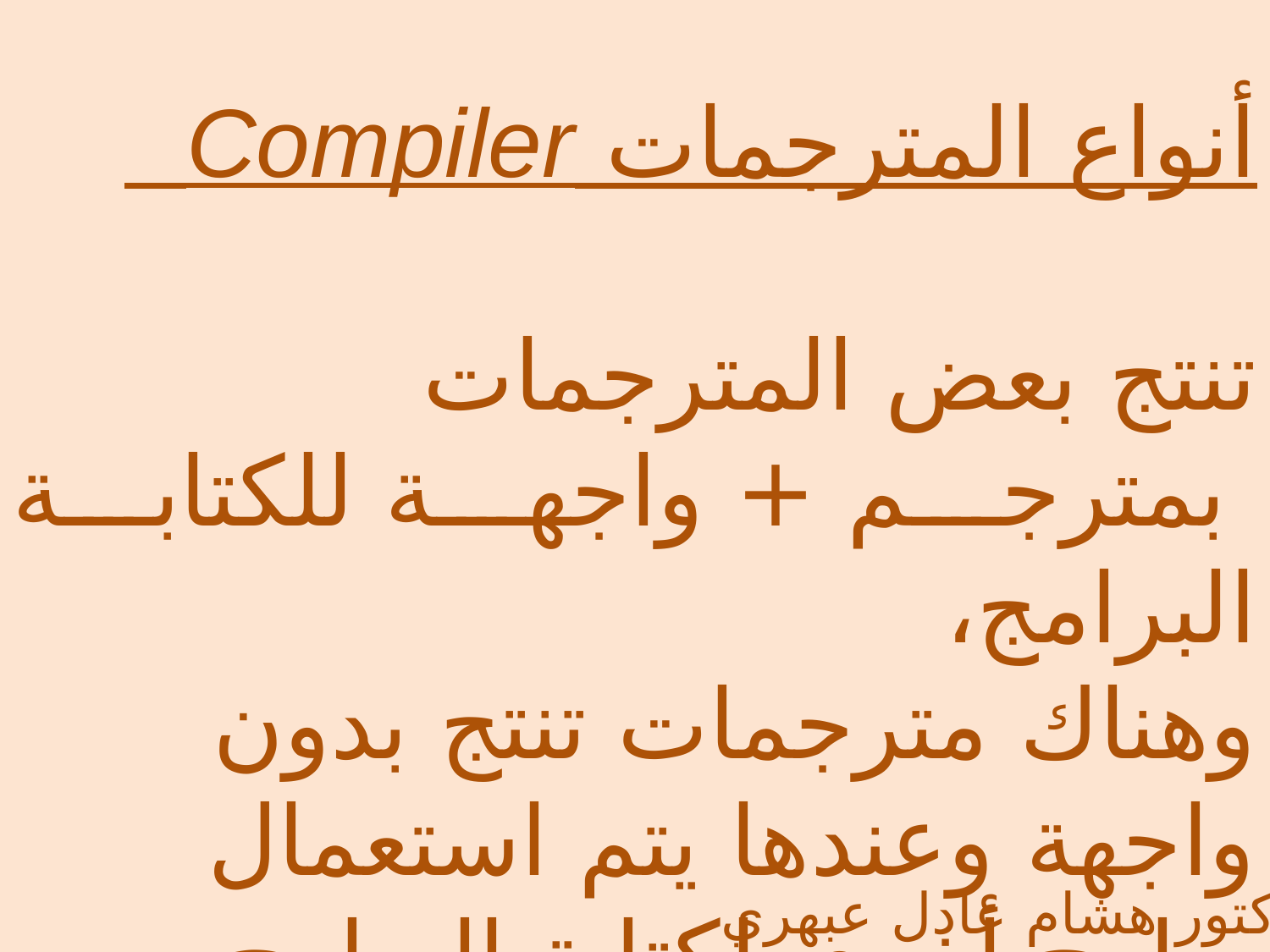

أنواع المترجمات Compiler

تنتج بعض المترجمات
 بمترجم + واجهة للكتابة البرامج،
وهناك مترجمات تنتج بدون واجهة وعندها يتم استعمال برامج أخرى لكتابة البرامج.
الدكتور هشام عادل عبهري